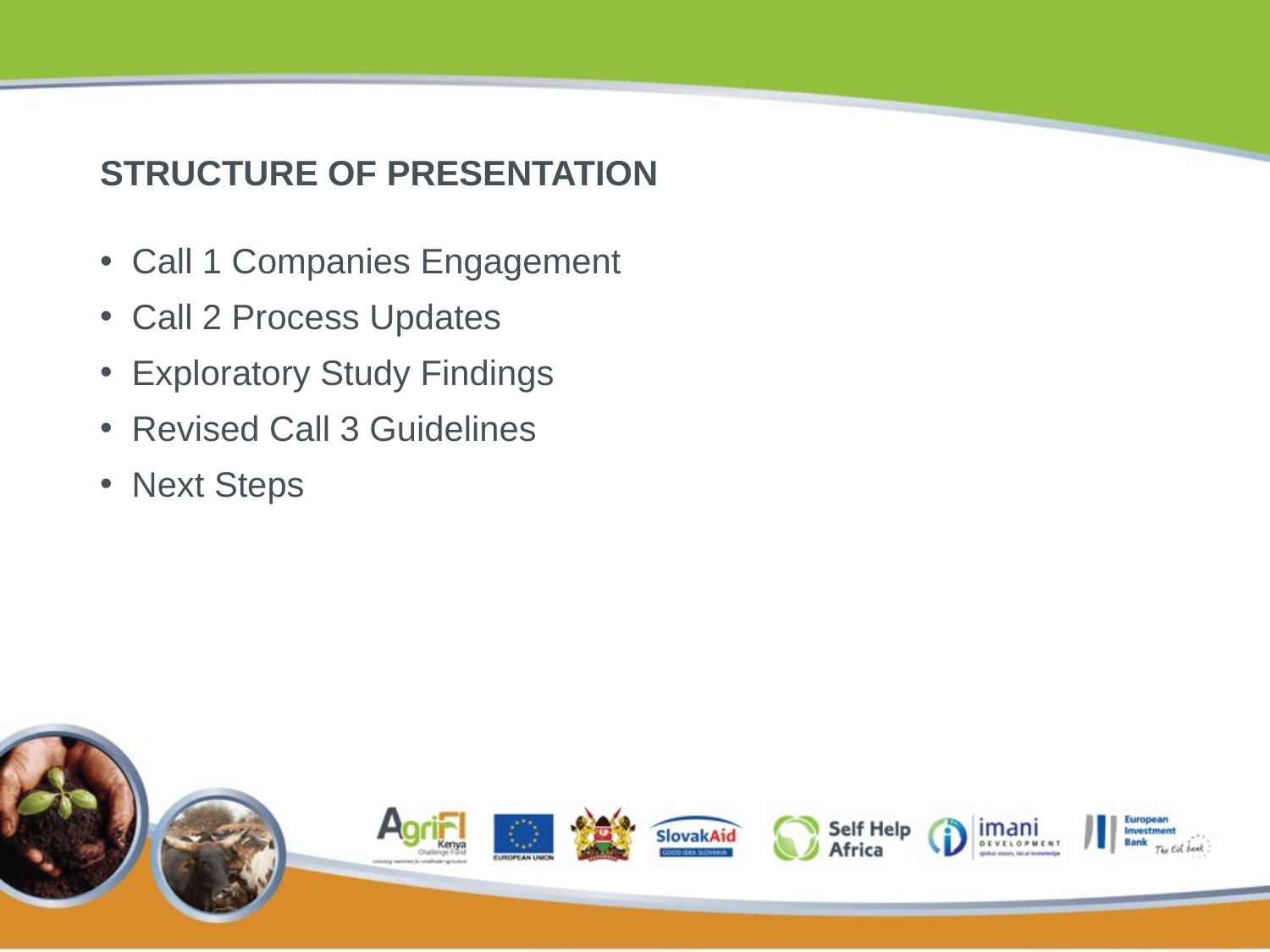

# STRUCTURE OF PRESENTATION
Call 1 Companies Engagement
Call 2 Process Updates
Exploratory Study Findings
Revised Call 3 Guidelines
Next Steps